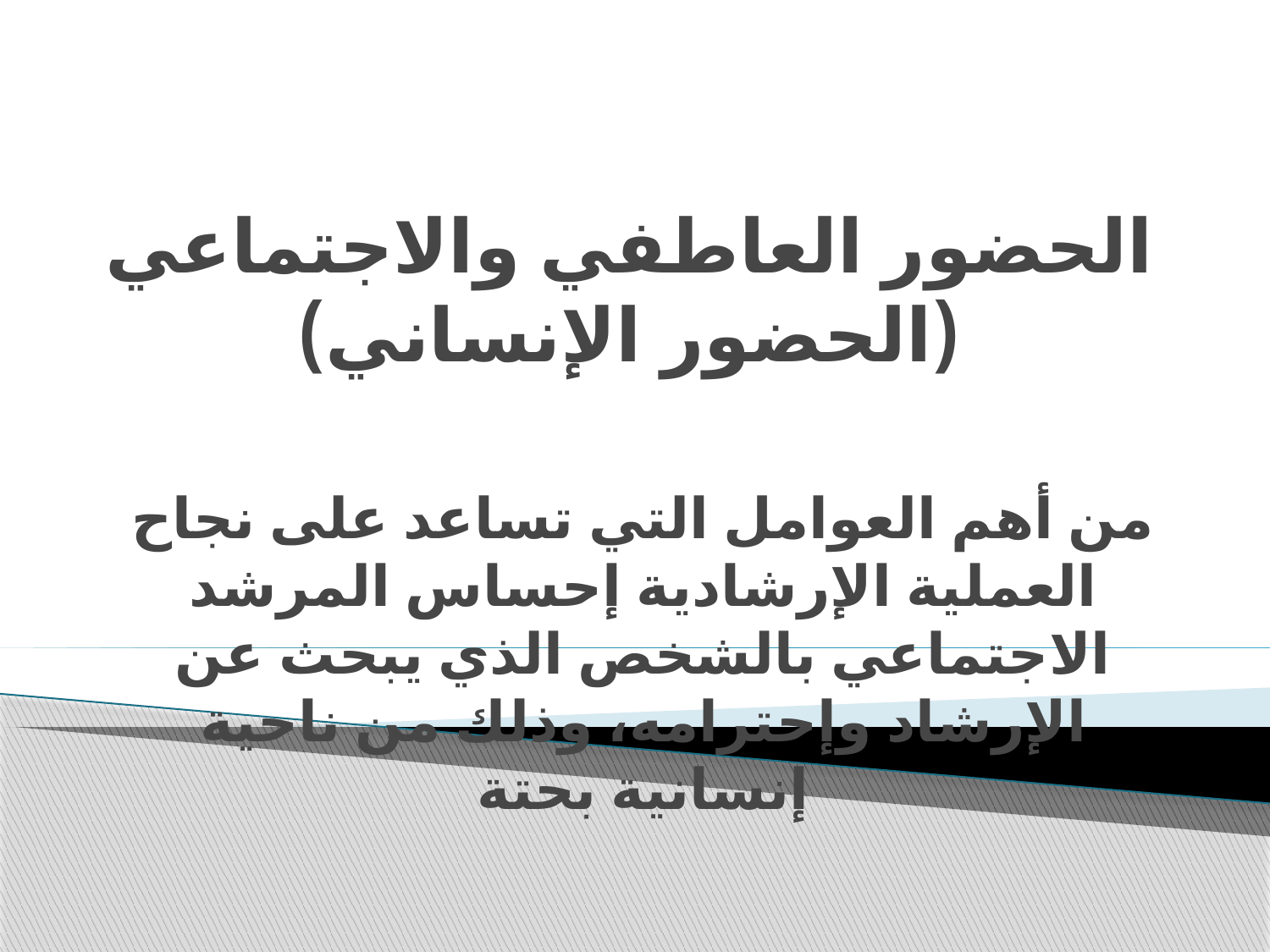

# الحضور العاطفي والاجتماعي (الحضور الإنساني)
من أهم العوامل التي تساعد على نجاح العملية الإرشادية إحساس المرشد الاجتماعي بالشخص الذي يبحث عن الإرشاد وإحترامه، وذلك من ناحية إنسانية بحتة